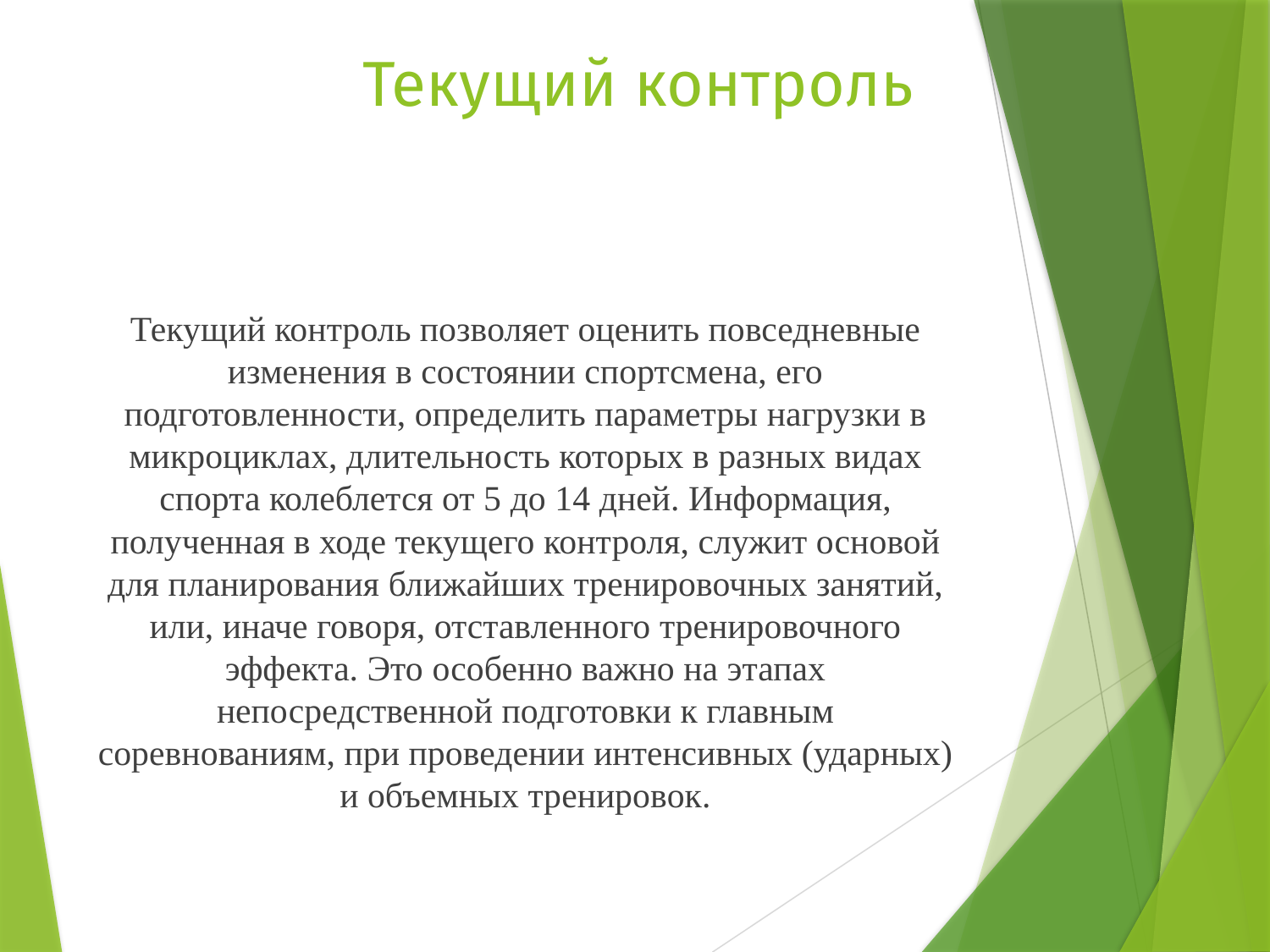

# Текущий контроль
Текущий контроль позволяет оценить повседневные изменения в состоянии спортсмена, его подготовленности, определить параметры нагрузки в микроциклах, длительность которых в разных видах спорта колеблется от 5 до 14 дней. Информация, полученная в ходе текущего контроля, служит основой для планирования ближайших тренировочных занятий, или, иначе говоря, отставленного тренировочного эффекта. Это особенно важно на этапах непосредственной подготовки к главным соревнованиям, при проведении интенсивных (ударных) и объемных тренировок.